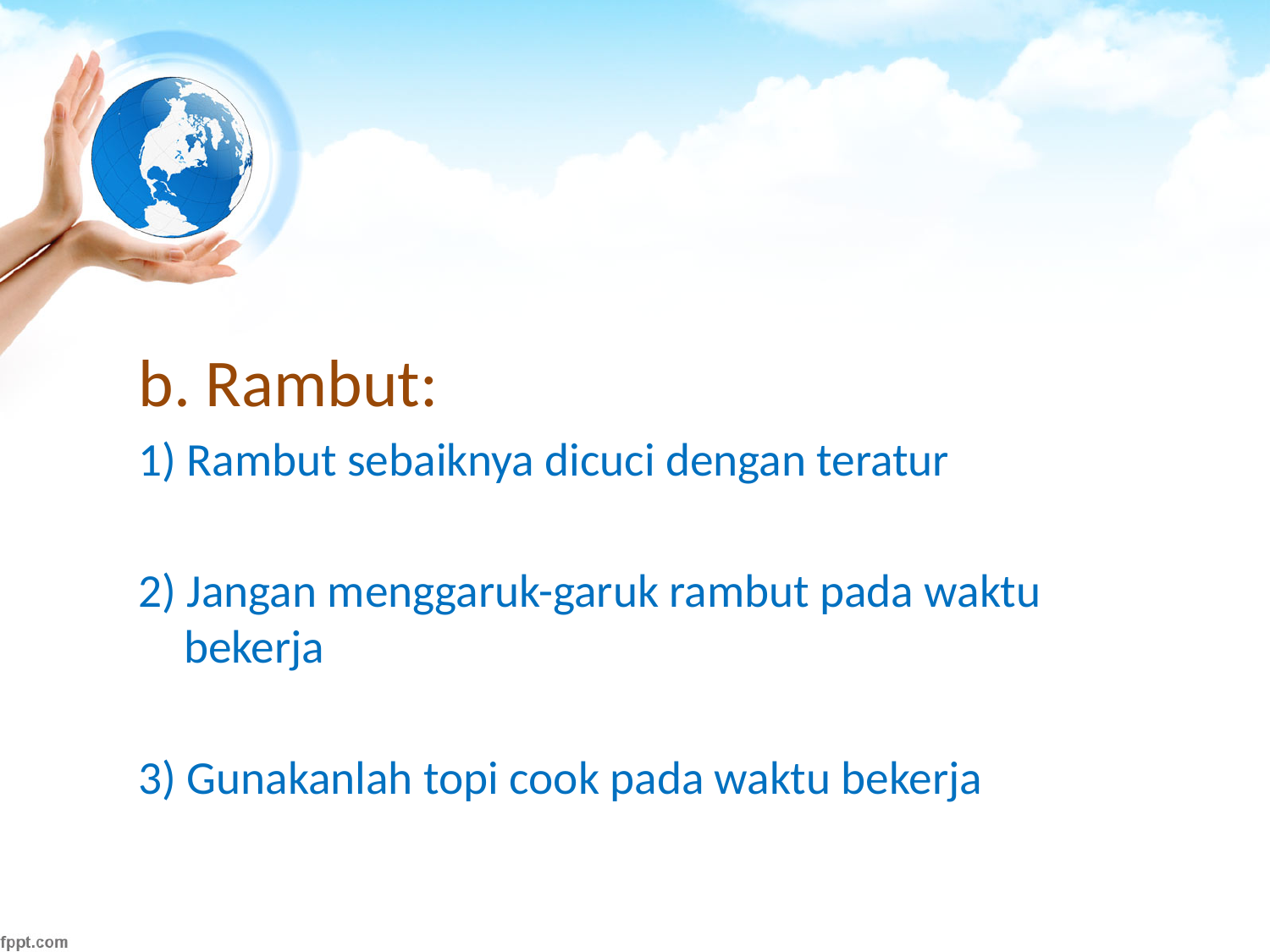

#

b. Rambut:
1) Rambut sebaiknya dicuci dengan teratur

2) Jangan menggaruk-garuk rambut pada waktu bekerja

3) Gunakanlah topi cook pada waktu bekerja